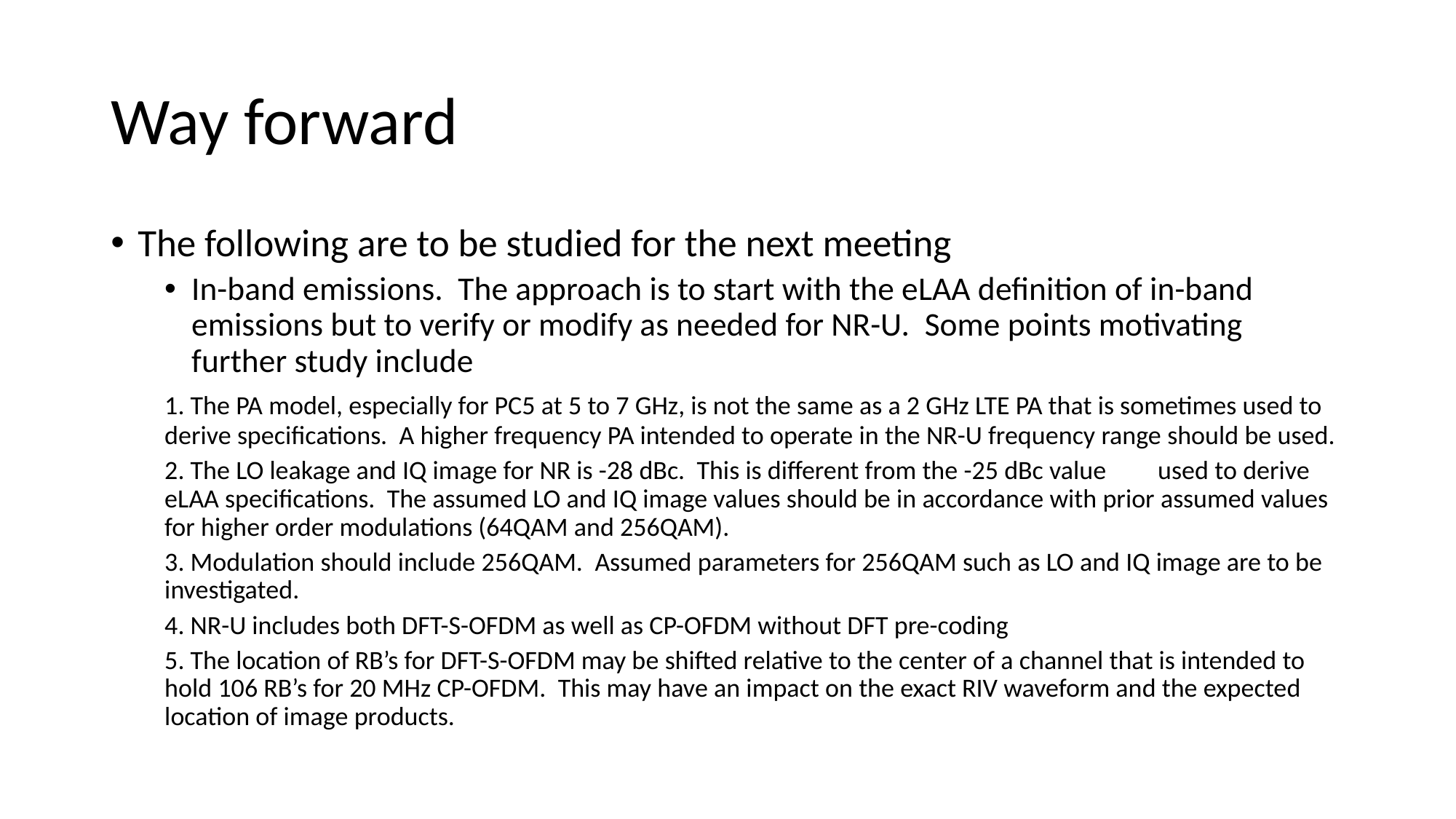

# Way forward
The following are to be studied for the next meeting
In-band emissions.  The approach is to start with the eLAA definition of in-band emissions but to verify or modify as needed for NR-U.  Some points motivating further study include
	1. The PA model, especially for PC5 at 5 to 7 GHz, is not the same as a 2 GHz LTE PA that is sometimes used to derive specifications.  A higher frequency PA intended to operate in the NR-U frequency range should be used.
	2. The LO leakage and IQ image for NR is -28 dBc.  This is different from the -25 dBc value 	used to derive eLAA specifications.  The assumed LO and IQ image values should be in accordance with prior assumed values for higher order modulations (64QAM and 256QAM).
	3. Modulation should include 256QAM.  Assumed parameters for 256QAM such as LO and IQ image are to be investigated.
	4. NR-U includes both DFT-S-OFDM as well as CP-OFDM without DFT pre-coding
	5. The location of RB’s for DFT-S-OFDM may be shifted relative to the center of a channel that is intended to hold 106 RB’s for 20 MHz CP-OFDM.  This may have an impact on the exact RIV waveform and the expected location of image products.